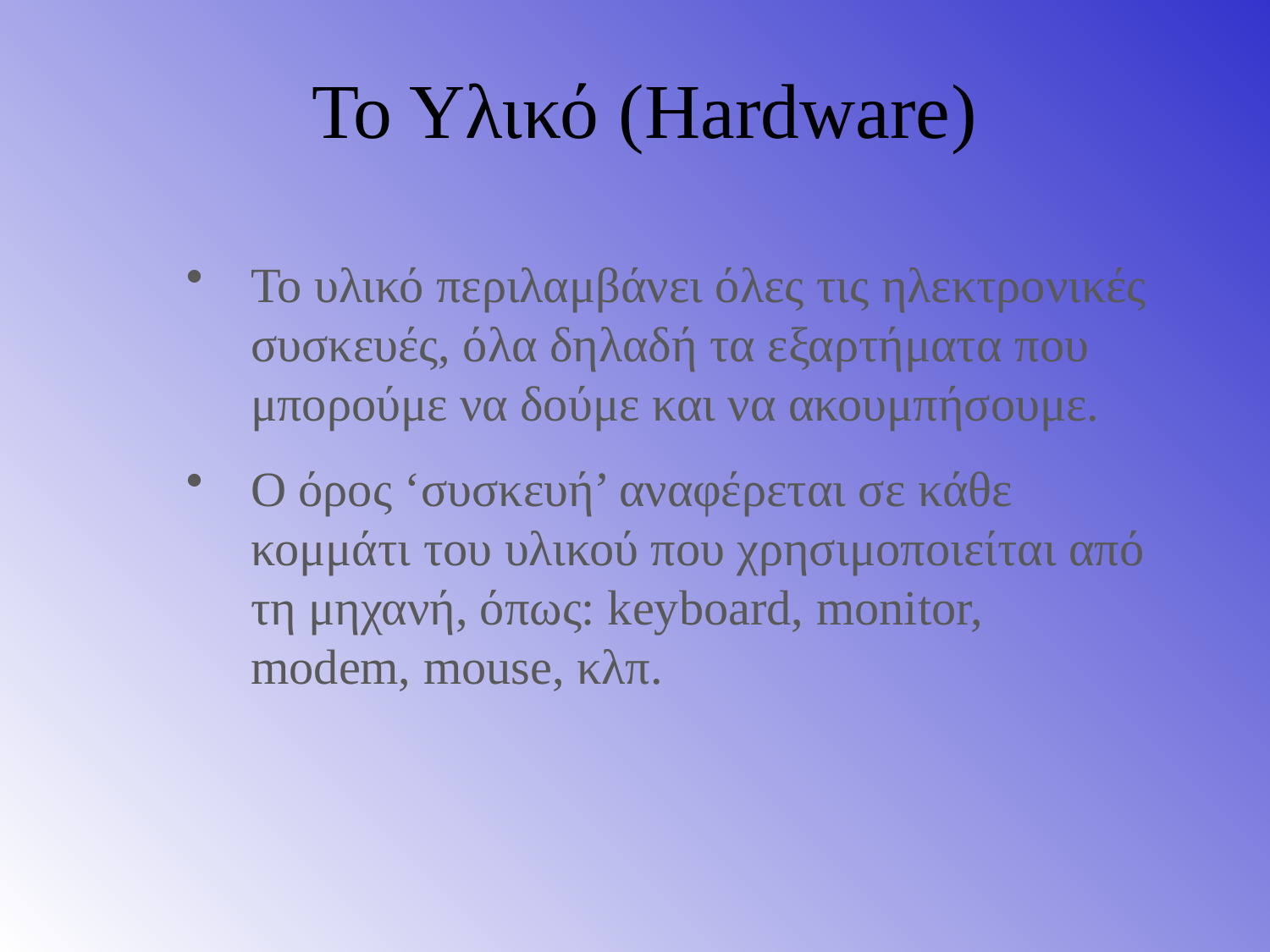

Το Υλικό (Hardware)
Το υλικό περιλαμβάνει όλες τις ηλεκτρονικές συσκευές, όλα δηλαδή τα εξαρτήματα που μπορούμε να δούμε και να ακουμπήσουμε.
Ο όρος ‘συσκευή’ αναφέρεται σε κάθε κομμάτι του υλικού που χρησιμοποιείται από τη μηχανή, όπως: keyboard, monitor, modem, mouse, κλπ.